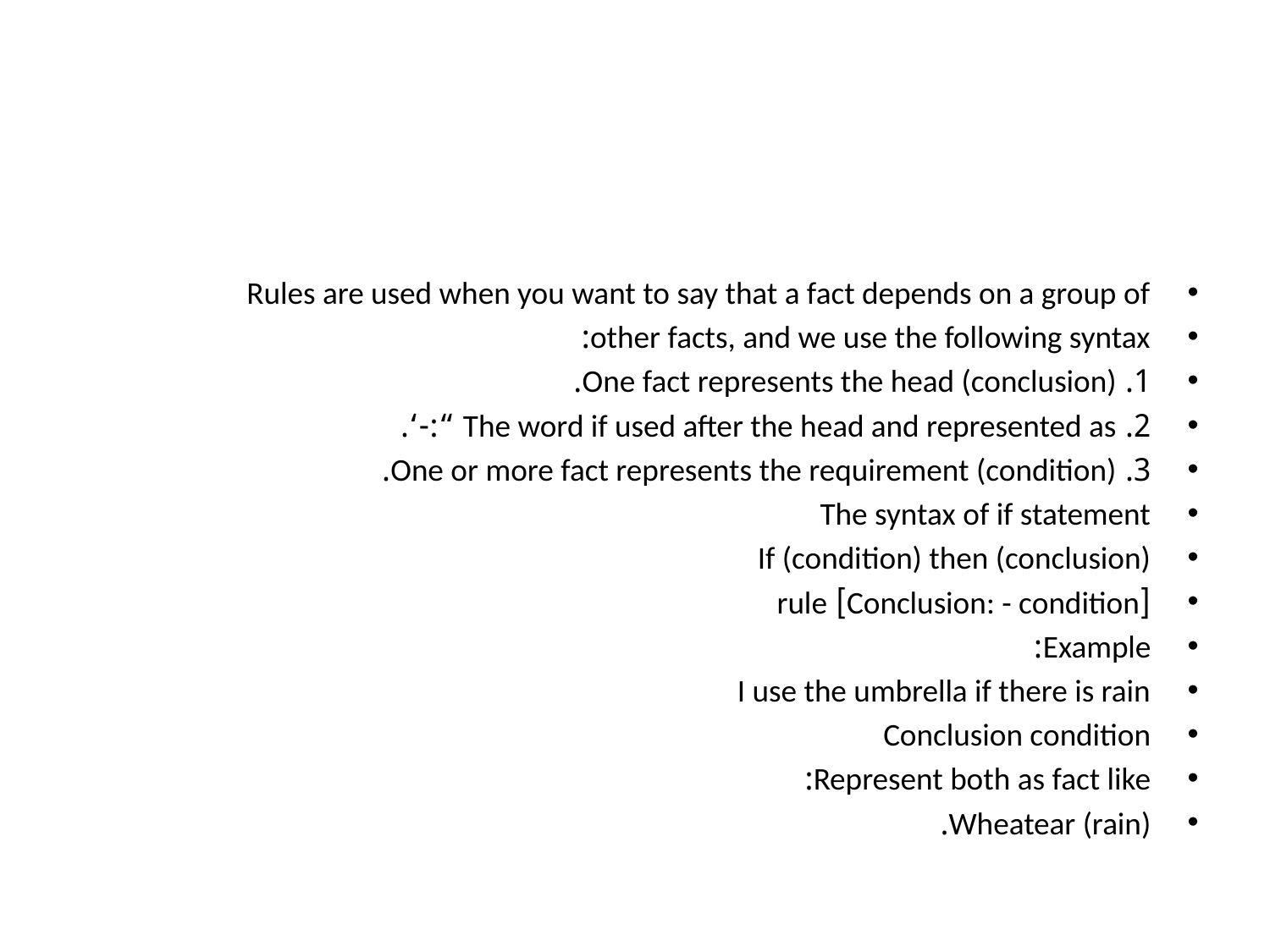

#

Rules are used when you want to say that a fact depends on a group of
other facts, and we use the following syntax:
1. One fact represents the head (conclusion).
2. The word if used after the head and represented as “:-‘.
3. One or more fact represents the requirement (condition).
The syntax of if statement
If (condition) then (conclusion)
[Conclusion: - condition] rule
Example:
I use the umbrella if there is rain
Conclusion condition
Represent both as fact like:
Wheatear (rain).